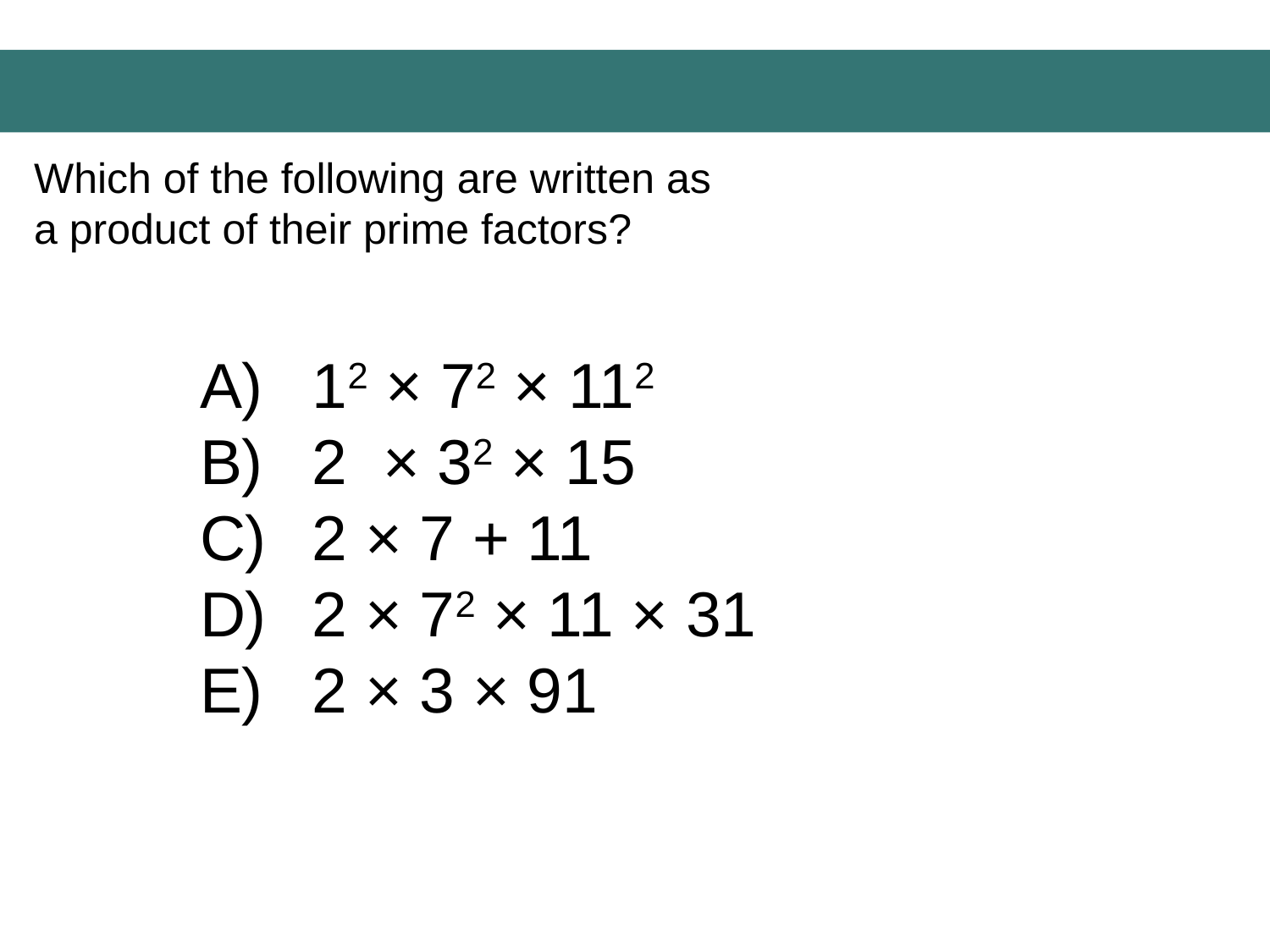

#
Which of the following are written as
a product of their prime factors?
12 × 72 × 112
2  × 32 × 15
2 × 7 + 11
2 × 72 × 11 × 31
2 × 3 × 91